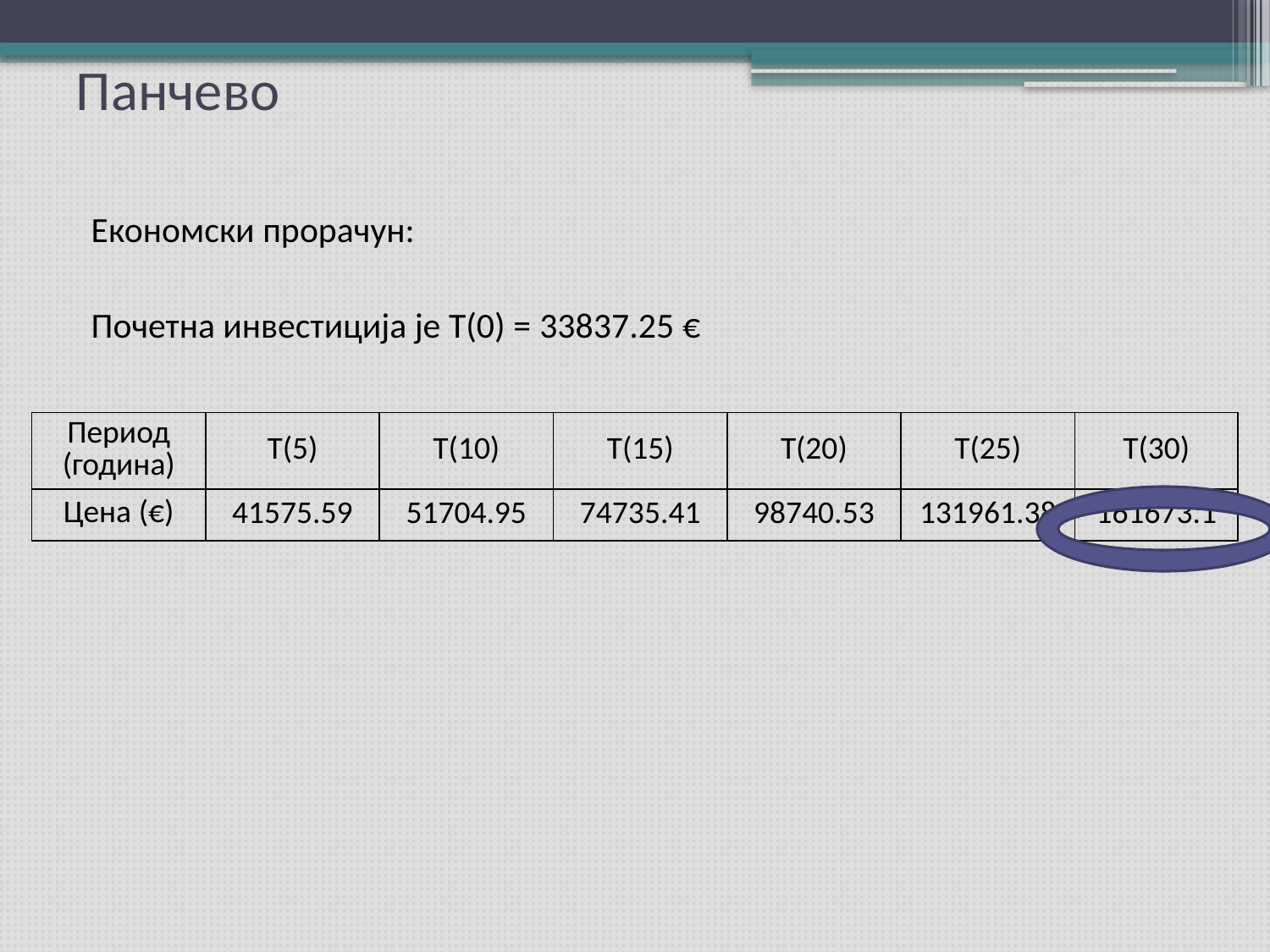

# Панчево
Економски прорачун:

Почетна инвестиција је Т(0) = 33837.25 €

| Период (година) | Т(5) | Т(10) | Т(15) | Т(20) | Т(25) | Т(30) |
| --- | --- | --- | --- | --- | --- | --- |
| Цена (€) | 41575.59 | 51704.95 | 74735.41 | 98740.53 | 131961.38 | 161673.1 |